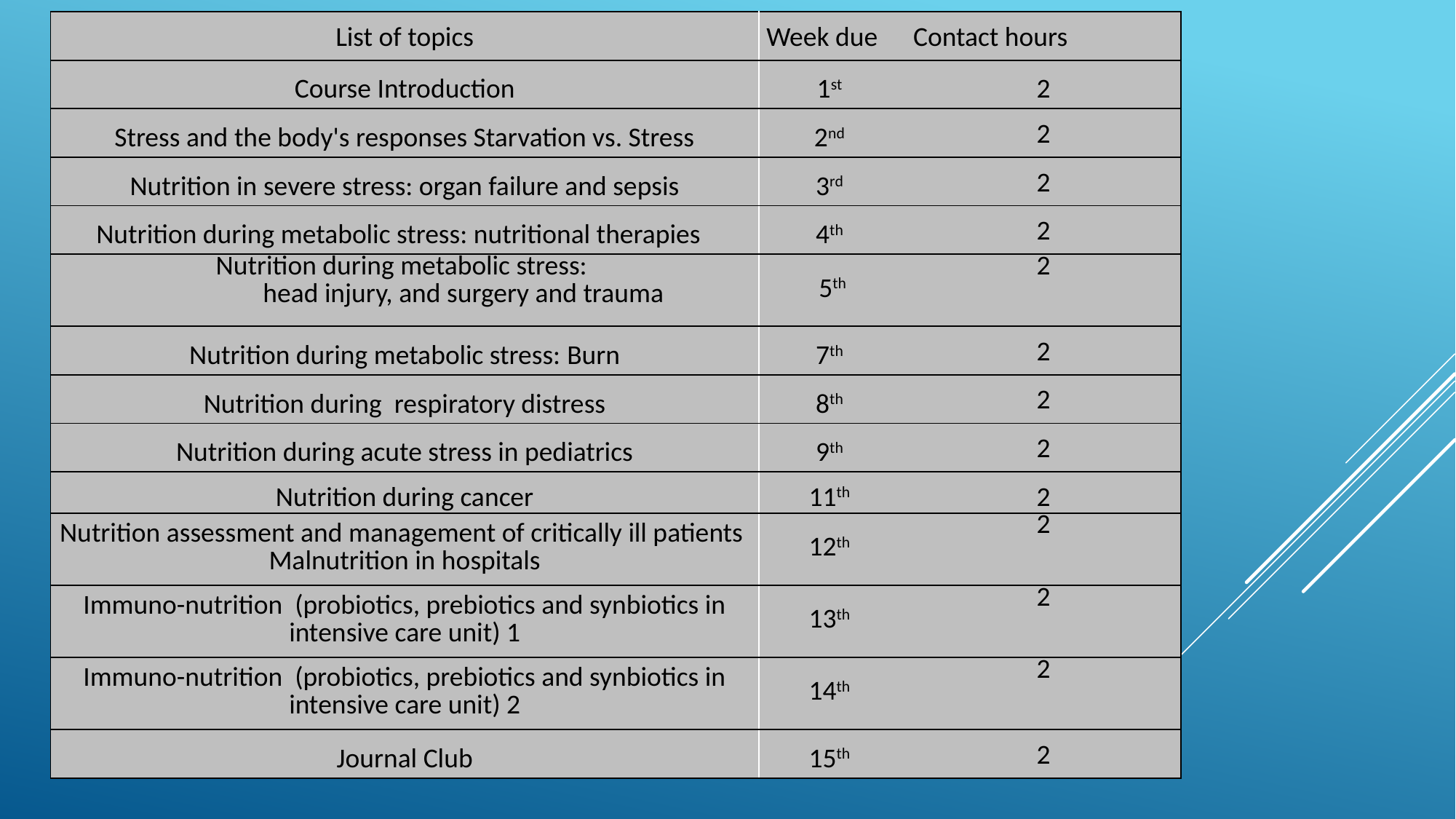

| List of topics | Week due | Contact hours |
| --- | --- | --- |
| Course Introduction | 1st | 2 |
| Stress and the body's responses Starvation vs. Stress | 2nd | 2 |
| Nutrition in severe stress: organ failure and sepsis | 3rd | 2 |
| Nutrition during metabolic stress: nutritional therapies | 4th | 2 |
| Nutrition during metabolic stress: head injury, and surgery and trauma | 5th | 2 |
| Nutrition during metabolic stress: Burn | 7th | 2 |
| Nutrition during respiratory distress | 8th | 2 |
| Nutrition during acute stress in pediatrics | 9th | 2 |
| Nutrition during cancer | 11th | 2 |
| Nutrition assessment and management of critically ill patients Malnutrition in hospitals | 12th | 2 |
| Immuno-nutrition (probiotics, prebiotics and synbiotics in intensive care unit) 1 | 13th | 2 |
| Immuno-nutrition (probiotics, prebiotics and synbiotics in intensive care unit) 2 | 14th | 2 |
| Journal Club | 15th | 2 |